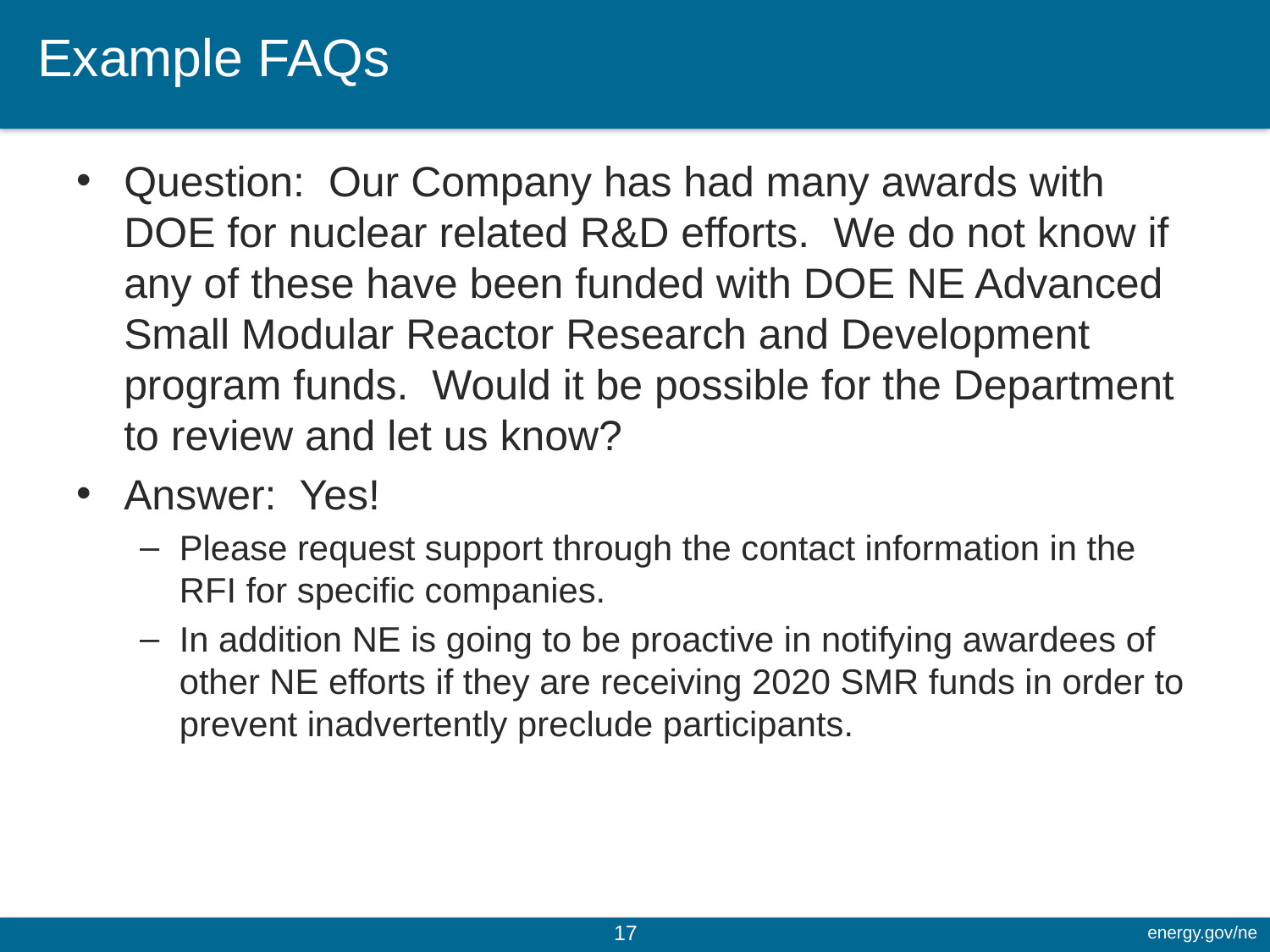

# Example FAQs
Question:  Our Company has had many awards with DOE for nuclear related R&D efforts.  We do not know if any of these have been funded with DOE NE Advanced Small Modular Reactor Research and Development program funds.  Would it be possible for the Department to review and let us know?
Answer:  Yes!
Please request support through the contact information in the RFI for specific companies.
In addition NE is going to be proactive in notifying awardees of other NE efforts if they are receiving 2020 SMR funds in order to prevent inadvertently preclude participants.